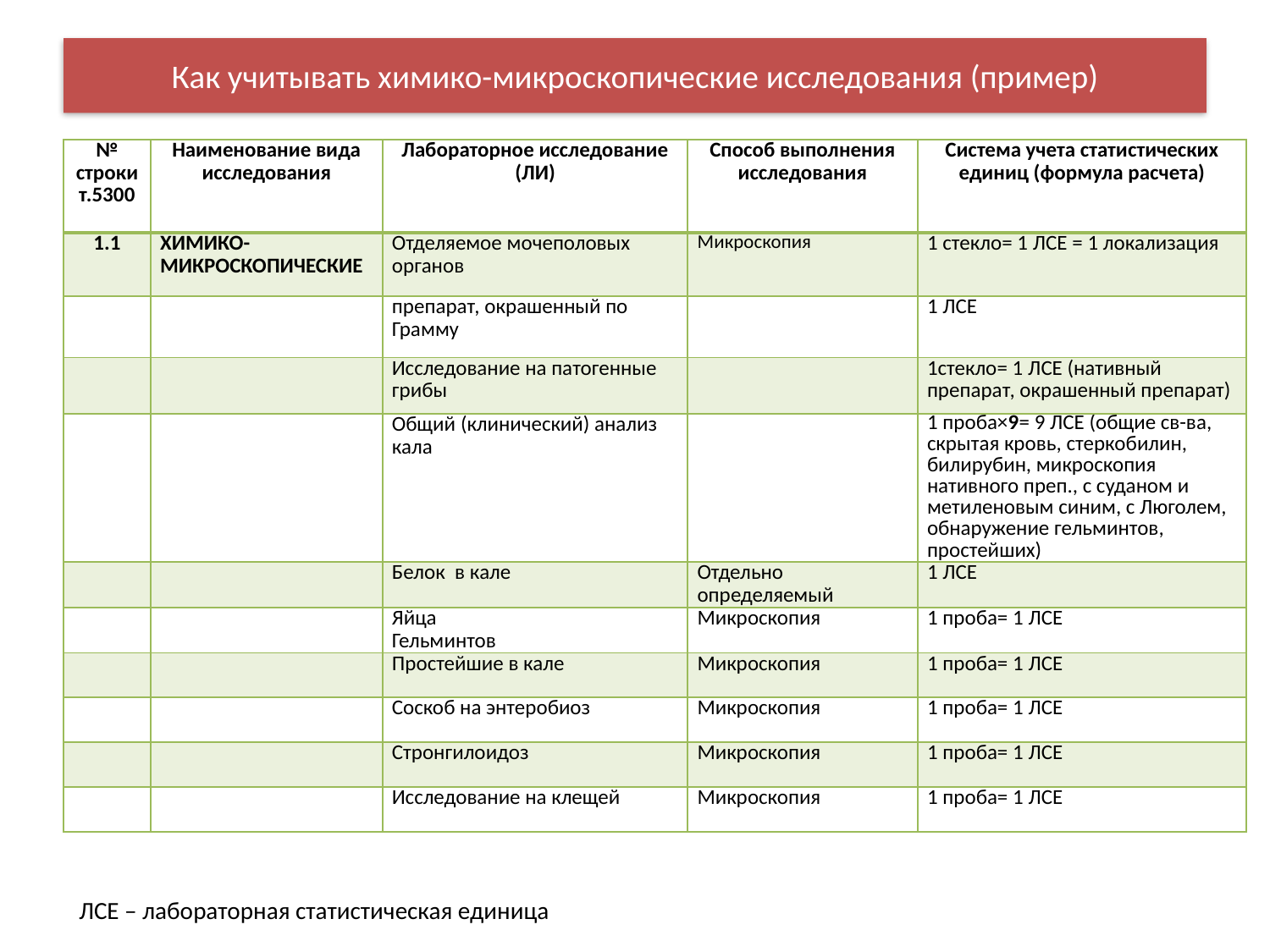

# Как учитывать химико-микроскопические исследования (пример)
| № строки т.5300 | Наименование вида исследования | Лабораторное исследование (ЛИ) | Способ выполнения исследования | Система учета статистических единиц (формула расчета) |
| --- | --- | --- | --- | --- |
| 1.1 | ХИМИКО-МИКРОСКОПИЧЕСКИЕ | Отделяемое мочеполовых органов | Микроскопия | 1 стекло= 1 ЛСЕ = 1 локализация |
|  |  | препарат, окрашенный по Грамму |  | 1 ЛСЕ |
|  |  | Исследование на патогенные грибы |  | 1стекло= 1 ЛСЕ (нативный препарат, окрашенный препарат) |
|  |  | Общий (клинический) анализ кала |  | 1 проба×9= 9 ЛСЕ (общие св-ва, скрытая кровь, стеркобилин, билирубин, микроскопия нативного преп., с суданом и метиленовым синим, с Люголем, обнаружение гельминтов, простейших) |
|  |  | Белок в кале | Отдельно определяемый | 1 ЛСЕ |
|  |  | Яйца Гельминтов | Микроскопия | 1 проба= 1 ЛСЕ |
|  |  | Простейшие в кале | Микроскопия | 1 проба= 1 ЛСЕ |
|  |  | Соскоб на энтеробиоз | Микроскопия | 1 проба= 1 ЛСЕ |
|  |  | Стронгилоидоз | Микроскопия | 1 проба= 1 ЛСЕ |
|  |  | Исследование на клещей | Микроскопия | 1 проба= 1 ЛСЕ |
ЛСЕ – лабораторная статистическая единица